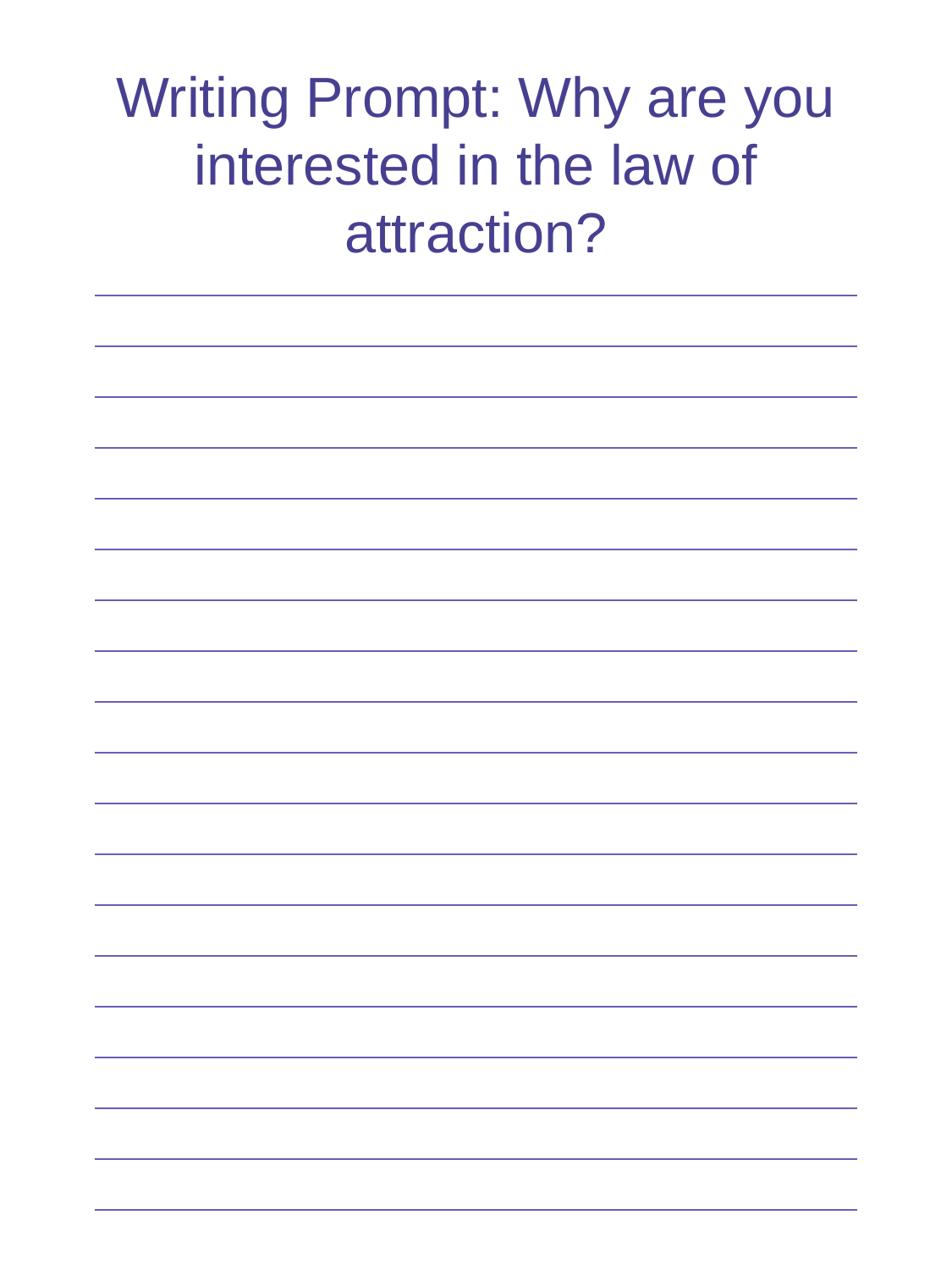

Writing Prompt: Why are you interested in the law of attraction?
|  |
| --- |
|  |
|  |
|  |
|  |
|  |
|  |
|  |
|  |
|  |
|  |
|  |
|  |
|  |
|  |
|  |
|  |
|  |